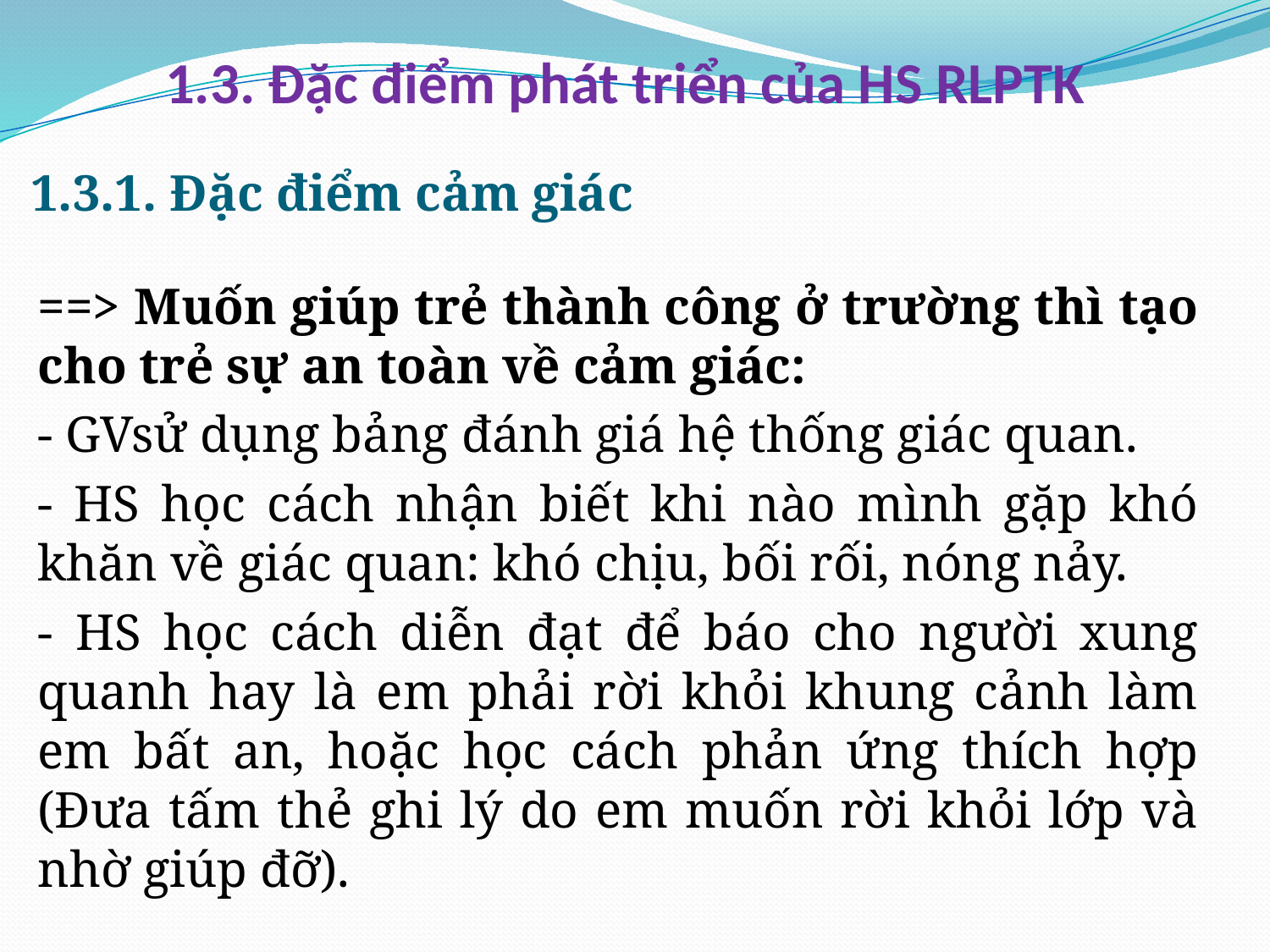

1.3. Đặc điểm phát triển của HS RLPTK
# 1.3.1. Đặc điểm cảm giác

==> Muốn giúp trẻ thành công ở trường thì tạo cho trẻ sự an toàn về cảm giác:
- GVsử dụng bảng đánh giá hệ thống giác quan.
- HS học cách nhận biết khi nào mình gặp khó khăn về giác quan: khó chịu, bối rối, nóng nảy.
- HS học cách diễn đạt để báo cho người xung quanh hay là em phải rời khỏi khung cảnh làm em bất an, hoặc học cách phản ứng thích hợp (Đưa tấm thẻ ghi lý do em muốn rời khỏi lớp và nhờ giúp đỡ).